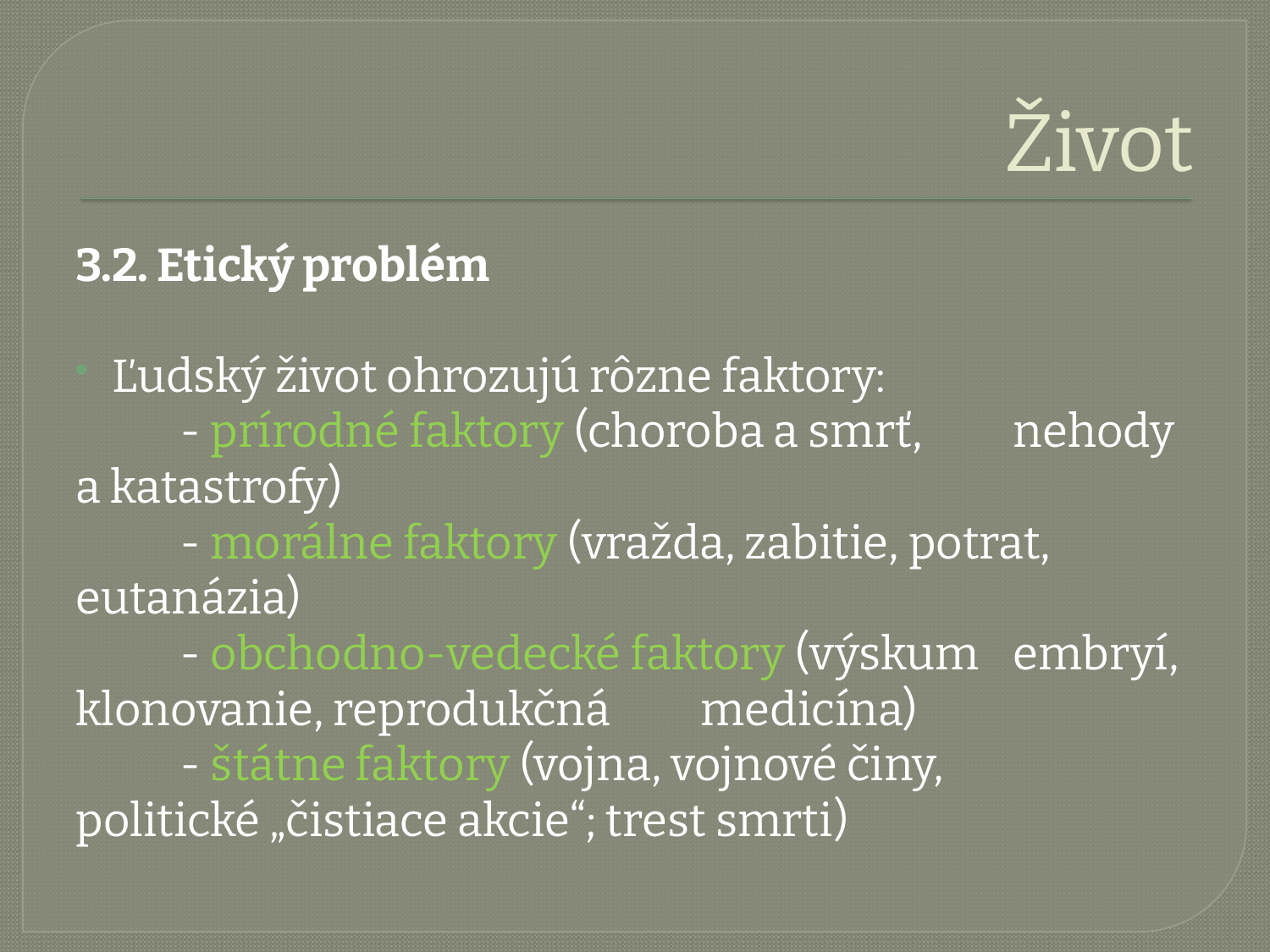

# Život
3.2. Etický problém

Ľudský život ohrozujú rôzne faktory:
	- prírodné faktory (choroba a smrť, 	nehody a katastrofy)
	- morálne faktory (vražda, zabitie, potrat, 	eutanázia)
	- obchodno-vedecké faktory (výskum 	embryí, klonovanie, reprodukčná 	medicína)
	- štátne faktory (vojna, vojnové činy, 	politické „čistiace akcie“; trest smrti)